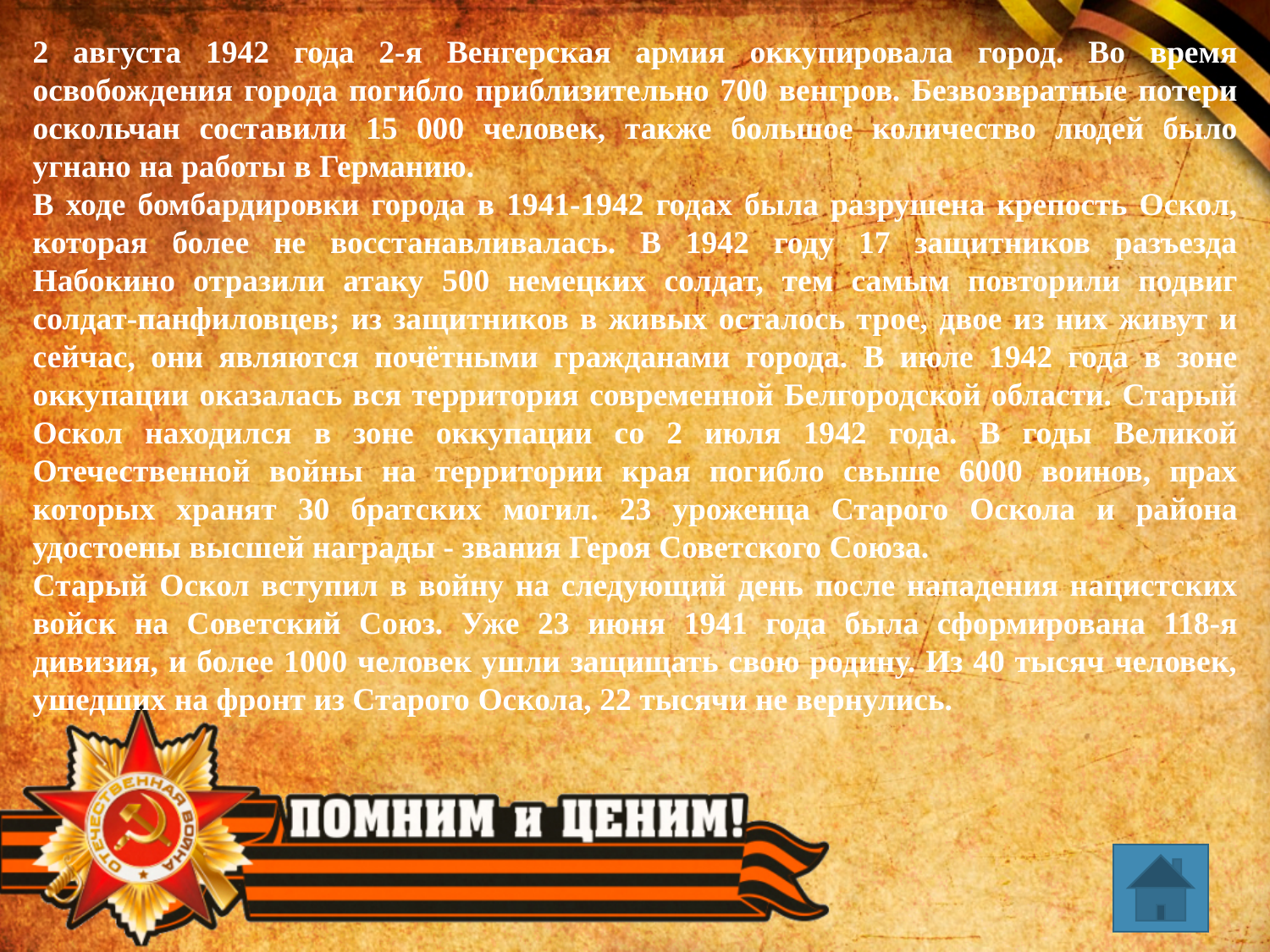

2 августа 1942 года 2-я Венгерская армия оккупировала город. Во время освобождения города погибло приблизительно 700 венгров. Безвозвратные потери оскольчан составили 15 000 человек, также большое количество людей было угнано на работы в Германию.
В ходе бомбардировки города в 1941-1942 годах была разрушена крепость Оскол, которая более не восстанавливалась. В 1942 году 17 защитников разъезда Набокино отразили атаку 500 немецких солдат, тем самым повторили подвиг солдат-панфиловцев; из защитников в живых осталось трое, двое из них живут и сейчас, они являются почётными гражданами города. В июле 1942 года в зоне оккупации оказалась вся территория современной Белгородской области. Старый Оскол находился в зоне оккупации со 2 июля 1942 года. В годы Великой Отечественной войны на территории края погибло свыше 6000 воинов, прах которых хранят 30 братских могил. 23 уроженца Старого Оскола и района удостоены высшей награды - звания Героя Советского Союза.
Старый Оскол вступил в войну на следующий день после нападения нацистских войск на Советский Союз. Уже 23 июня 1941 года была сформирована 118-я дивизия, и более 1000 человек ушли защищать свою родину. Из 40 тысяч человек, ушедших на фронт из Старого Оскола, 22 тысячи не вернулись.